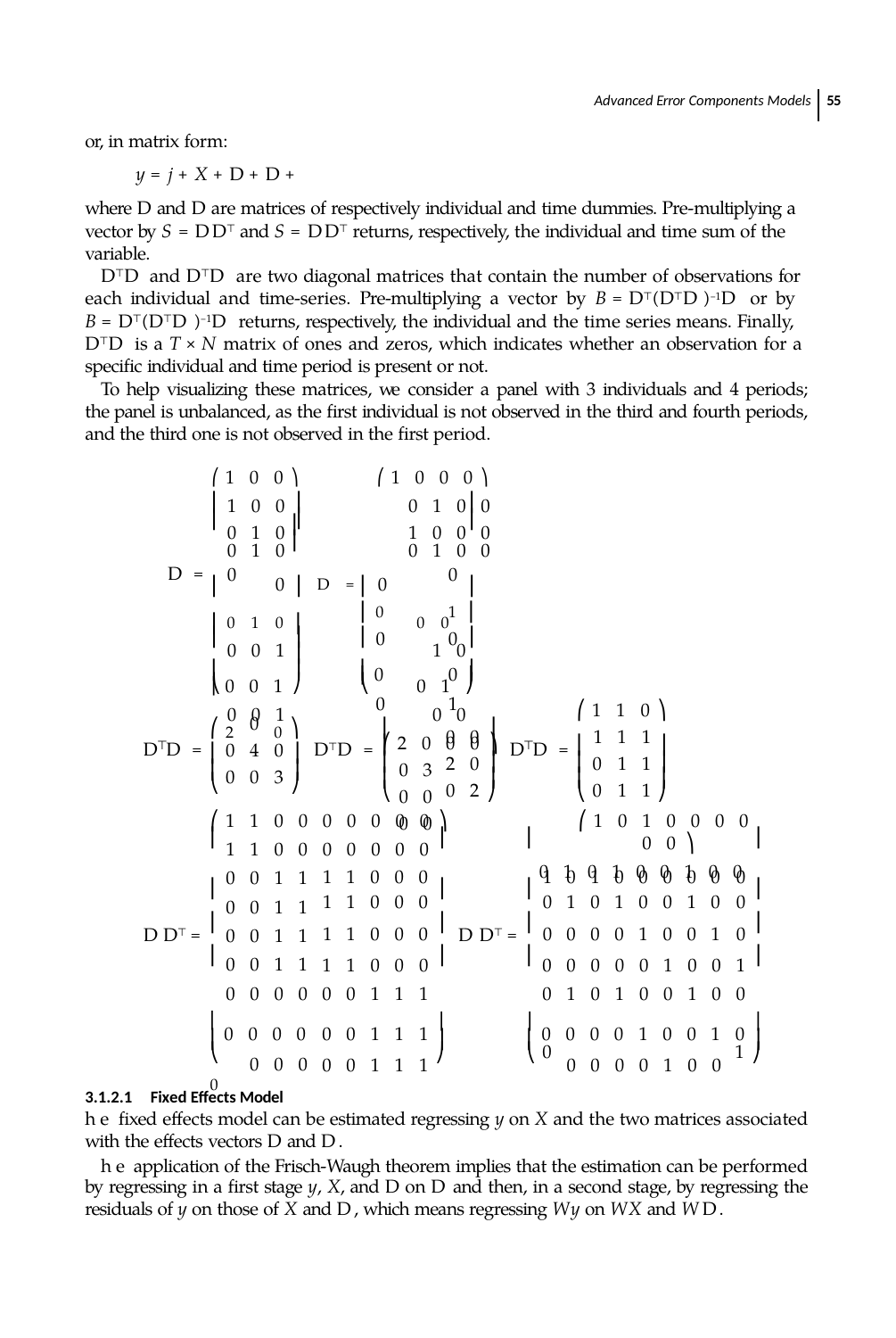

Advanced Error Components Models  55

or, in matrix form:
y = j + X + D + D +
where D and D are matrices of respectively individual and time dummies. Pre-multiplying a

vector by S = D D⊤ and S = D D⊤ returns, respectively, the individual and time sum of the

variable.
D⊤D and D⊤D are two diagonal matrices that contain the number of observations for

each individual and time-series. Pre-multiplying a vector by B = D⊤(D⊤D )–1D  or by

B = D⊤(D⊤D )–1D returns, respectively, the individual and the time series means. Finally,

D⊤D is a T × N matrix of ones and zeros, which indicates whether an observation for a

speciﬁc individual and time period is present or not.
To help visualizing these matrices, we consider a panel with 3 individuals and 4 periods; the panel is unbalanced, as the ﬁrst individual is not observed in the third and fourth periods, and the third one is not observed in the ﬁrst period.
⎛ 1  0  0 ⎞	⎛ 1  0  0  0 ⎞
1  0  0	0  1  0  0
0  1  0	1  0  0  0
0  1  0	0  1  0  0
⎜	1	⎟	⎜	0  1	⎟
⎜ 0  1  0 ⎟	0  0
0  0  1	1  0
⎜ 0  0  1	0  1
0  0  1	0  0
⎛ 2   0   0   0  ⎞
0  3
0  0
0  0
⎜
⎟	⎜
⎟
⎜
⎟	⎜
⎟
D =
0
0	D =	0
0

⎜
⎜
⎟
⎟
⎜ 0
0
⎜ 0
0
1 ⎟
0
0 ⎟
1
⎜
⎜
⎟
⎟
⎟
⎜
⎜
⎟
⎟
⎝
⎝
⎠
⎠
⎛ 1  1  0 ⎞
1  1  1
1  1
1  1
⎛ 1   0   1   0   0   0   0   0   0  ⎞
0  1  0  1  0  0  1  0  0
⎛ 2
0 ⎞
0
0  4  0
0  0  3
⎜
⎟
0  0
⎜
⎜
⎟
⎟
⊤
⊤
D⊤D =
D D =
D D =
⎜
⎟
2  0
0  2
0
0

⎜
⎜
⎟
⎟
⎜
⎟
⎜
⎜
⎟
⎟
⎝
⎠
⎝
⎝
⎠
⎠
⎛ 1   1   0   0   0   0   0   0   0  ⎞
1  1  0  0  0  0  0  0  0
0  0  1  1
0  0  1  1
0  0  1  1
0  0  1  1
0  0  0  0
⎜ 0  0  0  0
0  0  0
⎜
⎟
⎜
⎟
| 1 | 1 | 0 | 0 | 0 |
| --- | --- | --- | --- | --- |
| 1 | 1 | 0 | 0 | 0 |
| 1 | 1 | 0 | 0 | 0 |
| 1 | 0 | 1 | 0 | 0 | 0 | 0 | 0 | 0 |
| --- | --- | --- | --- | --- | --- | --- | --- | --- |
| 0 | 1 | 0 | 1 | 0 | 0 | 1 | 0 | 0 |
| 0 | 0 | 0 | 0 | 1 | 0 | 0 | 1 | 0 |
⎜
⎜
⎟
⎟
⎜
⎟
⎜
⎟
D D⊤ =
D D⊤ =

⎜
⎟
⎜
⎟
1  1  0  0  0
0  0  1  1  1
0  0  1  1  1 ⎟
0  0  1  1  1
0  0  0  0  0  1  0  0  1
0  1  0  1  0  0  1  0  0
⎜ 0  0  0  0  1  0  0  1  0 ⎟
0  0  0  0  1  0  0
⎟
⎜
⎟
⎜
0
1
⎠
⎠
⎝ 0
⎝
3.1.2.1  Fixed Effects Model
he ﬁxed effects model can be estimated regressing y on X and the two matrices associated with the effects vectors D and D .
he application of the Frisch-Waugh theorem implies that the estimation can be performed by regressing in a ﬁrst stage y, X, and D on D and then, in a second stage, by regressing the residuals of y on those of X and D , which means regressing Wy on WX and W D .